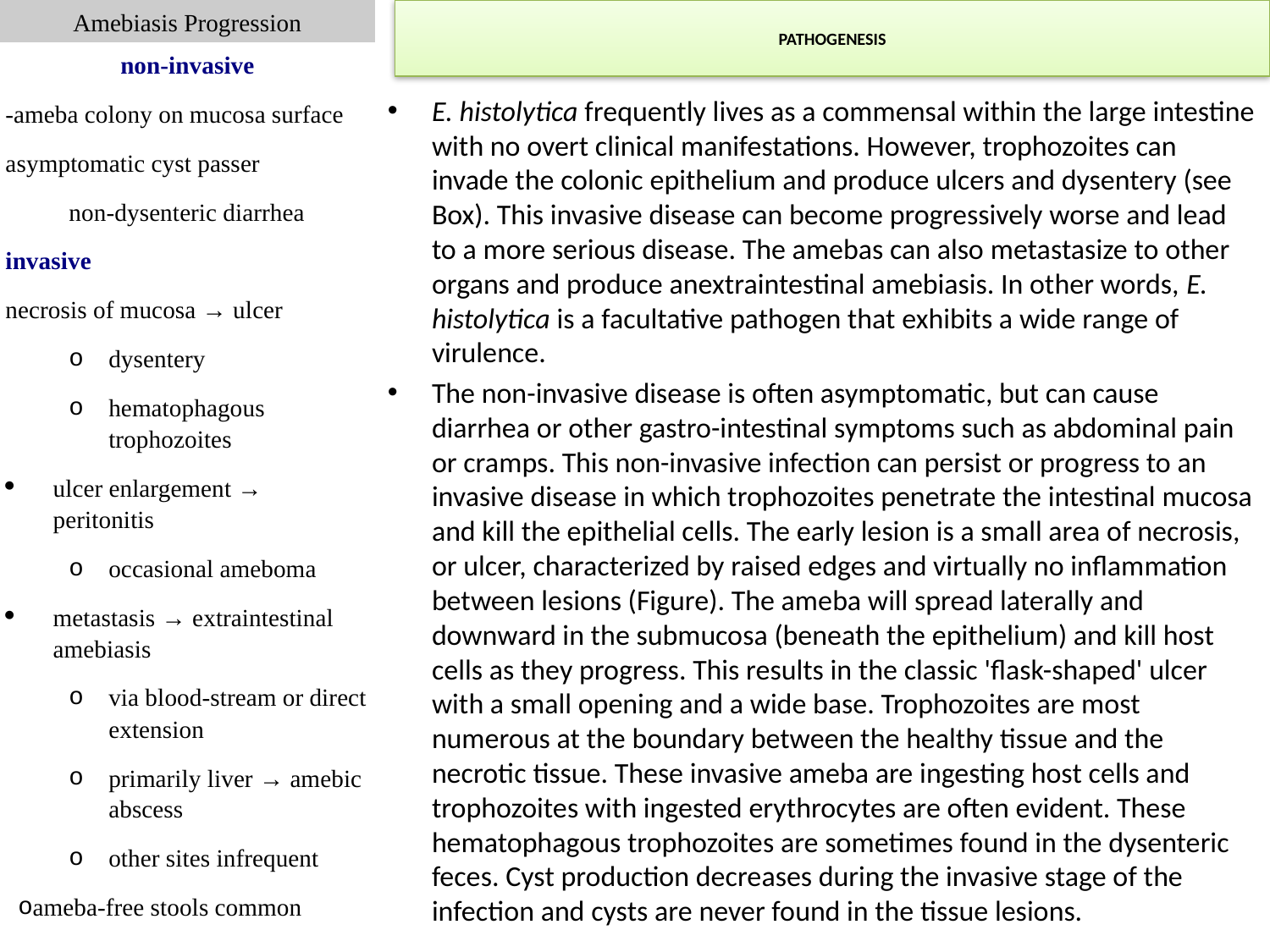

| Amebiasis Progression |
| --- |
| non-invasive -ameba colony on mucosa surface asymptomatic cyst passer non-dysenteric diarrhea invasive necrosis of mucosa → ulcer dysentery hematophagous trophozoites ulcer enlargement → peritonitis occasional ameboma metastasis → extraintestinal amebiasis via blood-stream or direct extension primarily liver → amebic abscess other sites infrequent ameba-free stools common |
# PATHOGENESIS
E. histolytica frequently lives as a commensal within the large intestine with no overt clinical manifestations. However, trophozoites can invade the colonic epithelium and produce ulcers and dysentery (see Box). This invasive disease can become progressively worse and lead to a more serious disease. The amebas can also metastasize to other organs and produce anextraintestinal amebiasis. In other words, E. histolytica is a facultative pathogen that exhibits a wide range of virulence.
The non-invasive disease is often asymptomatic, but can cause diarrhea or other gastro-intestinal symptoms such as abdominal pain or cramps. This non-invasive infection can persist or progress to an invasive disease in which trophozoites penetrate the intestinal mucosa and kill the epithelial cells. The early lesion is a small area of necrosis, or ulcer, characterized by raised edges and virtually no inflammation between lesions (Figure). The ameba will spread laterally and downward in the submucosa (beneath the epithelium) and kill host cells as they progress. This results in the classic 'flask-shaped' ulcer with a small opening and a wide base. Trophozoites are most numerous at the boundary between the healthy tissue and the necrotic tissue. These invasive ameba are ingesting host cells and trophozoites with ingested erythrocytes are often evident. These hematophagous trophozoites are sometimes found in the dysenteric feces. Cyst production decreases during the invasive stage of the infection and cysts are never found in the tissue lesions.